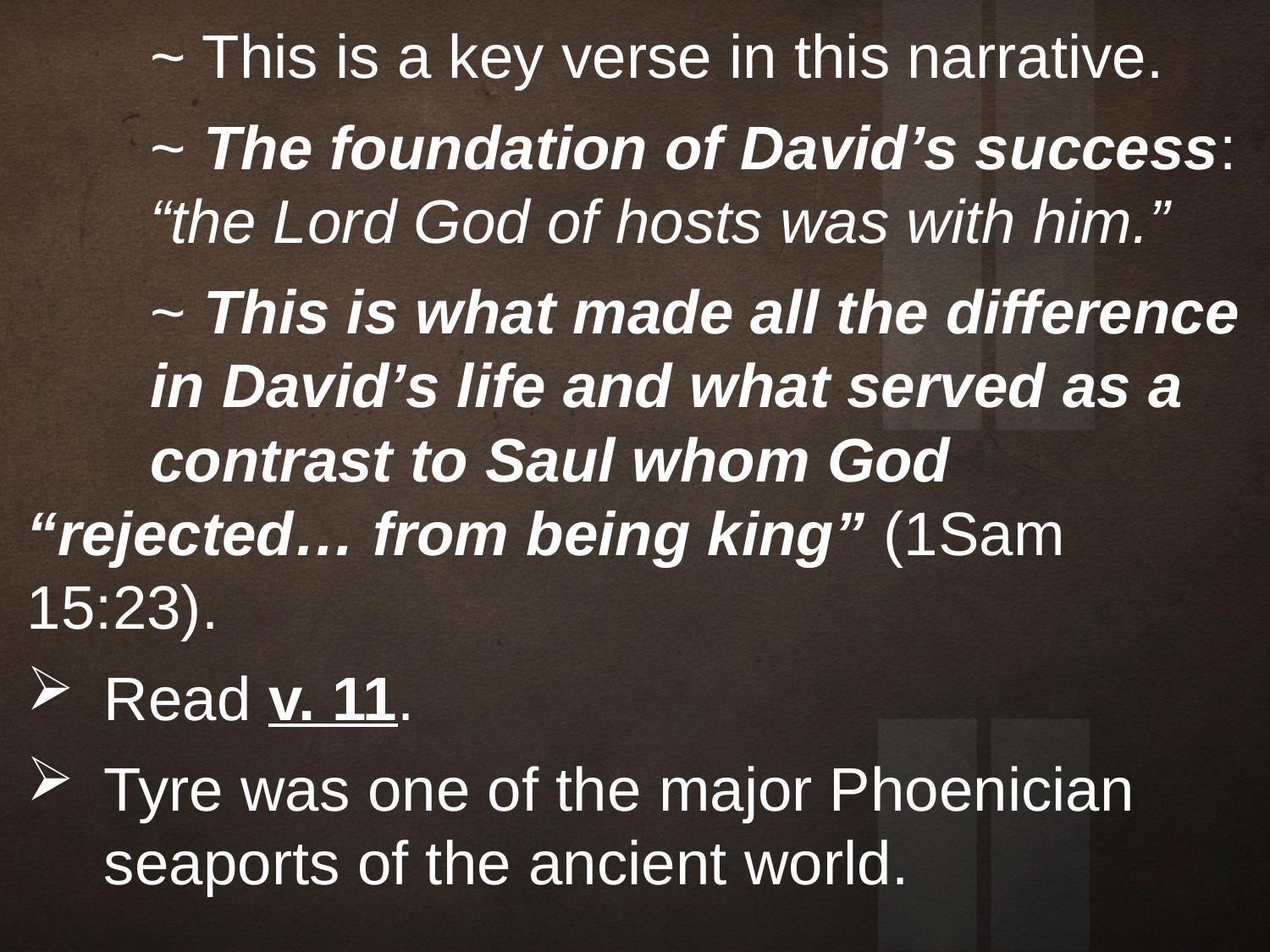

~ This is a key verse in this narrative.
	~ The foundation of David’s success: 			“the Lord God of hosts was with him.”
	~ This is what made all the difference 		in David’s life and what served as a 		contrast to Saul whom God 				“rejected… from being king” (1Sam 		15:23).
Read v. 11.
Tyre was one of the major Phoenician seaports of the ancient world.